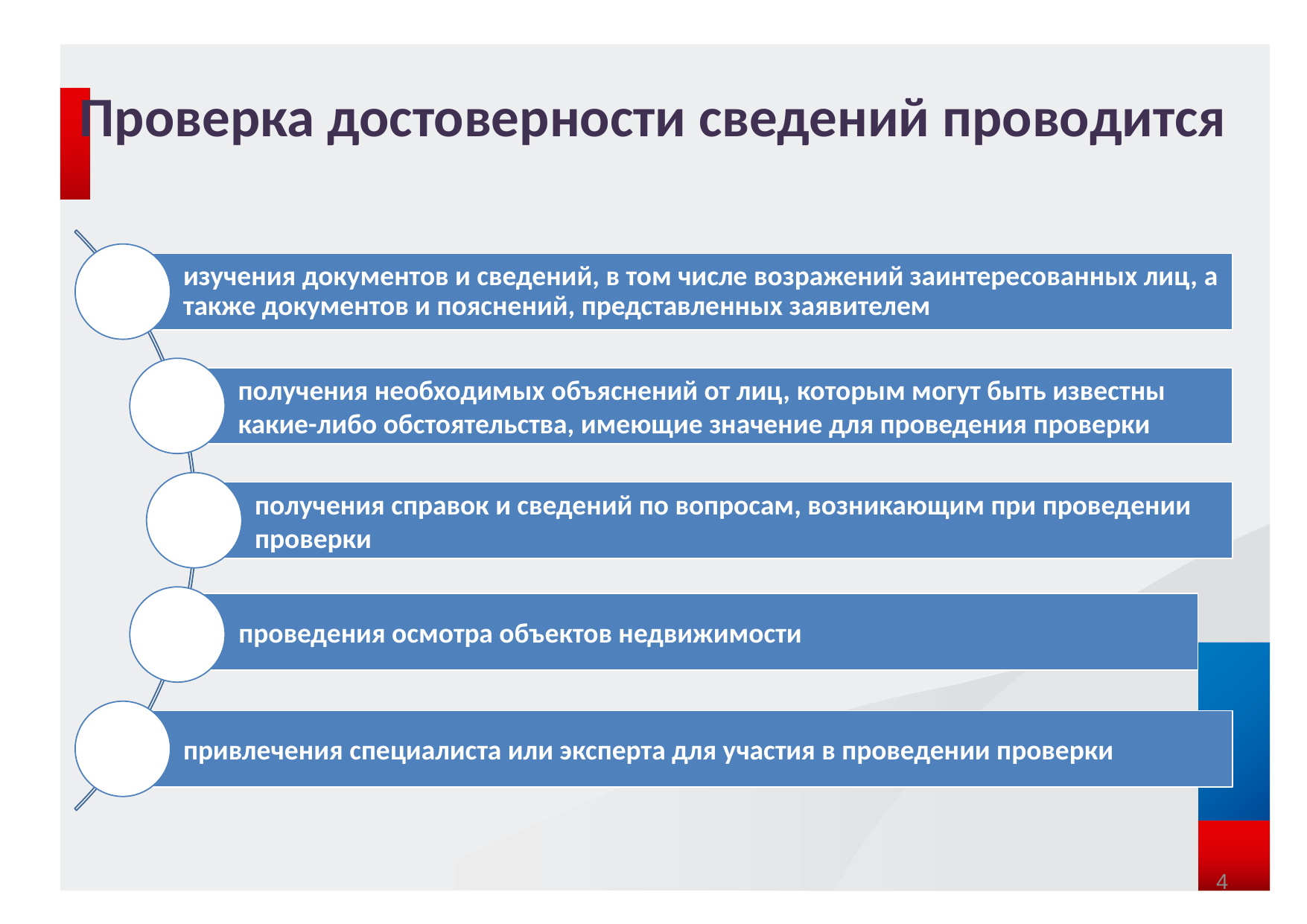

# Проверка достоверности сведений проводится
изучения документов и сведений, в том числе возражений заинтересованных лиц, а также документов и пояснений, представленных заявителем
получения необходимых объяснений от лиц, которым могут быть известны какие-либо обстоятельства, имеющие значение для проведения проверки
получения справок и сведений по вопросам, возникающим при проведении проверки
проведения осмотра объектов недвижимости
привлечения специалиста или эксперта для участия в проведении проверки
4